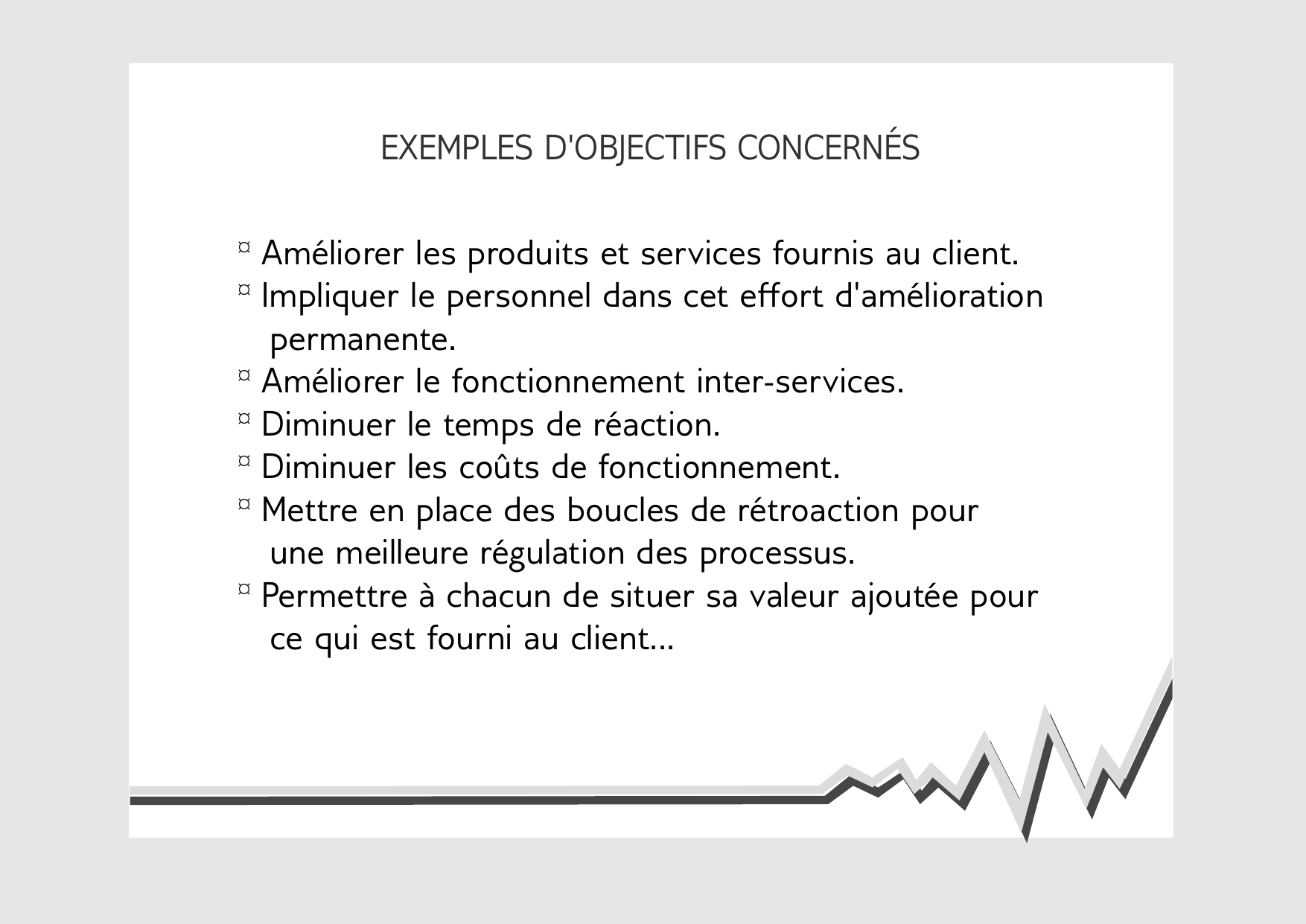

EXEMPLES D'OBJECTIFS CONCERNÉS
 Améliorer les produits et services fournis au client.
 Impliquer le personnel dans cet effort d'amélioration
   permanente.
 Améliorer le fonctionnement inter-services.
 Diminuer le temps de réaction.
 Diminuer les coûts de fonctionnement.
 Mettre en place des boucles de rétroaction pour
   une meilleure régulation des processus.
 Permettre à chacun de situer sa valeur ajoutée pour
   ce qui est fourni au client...